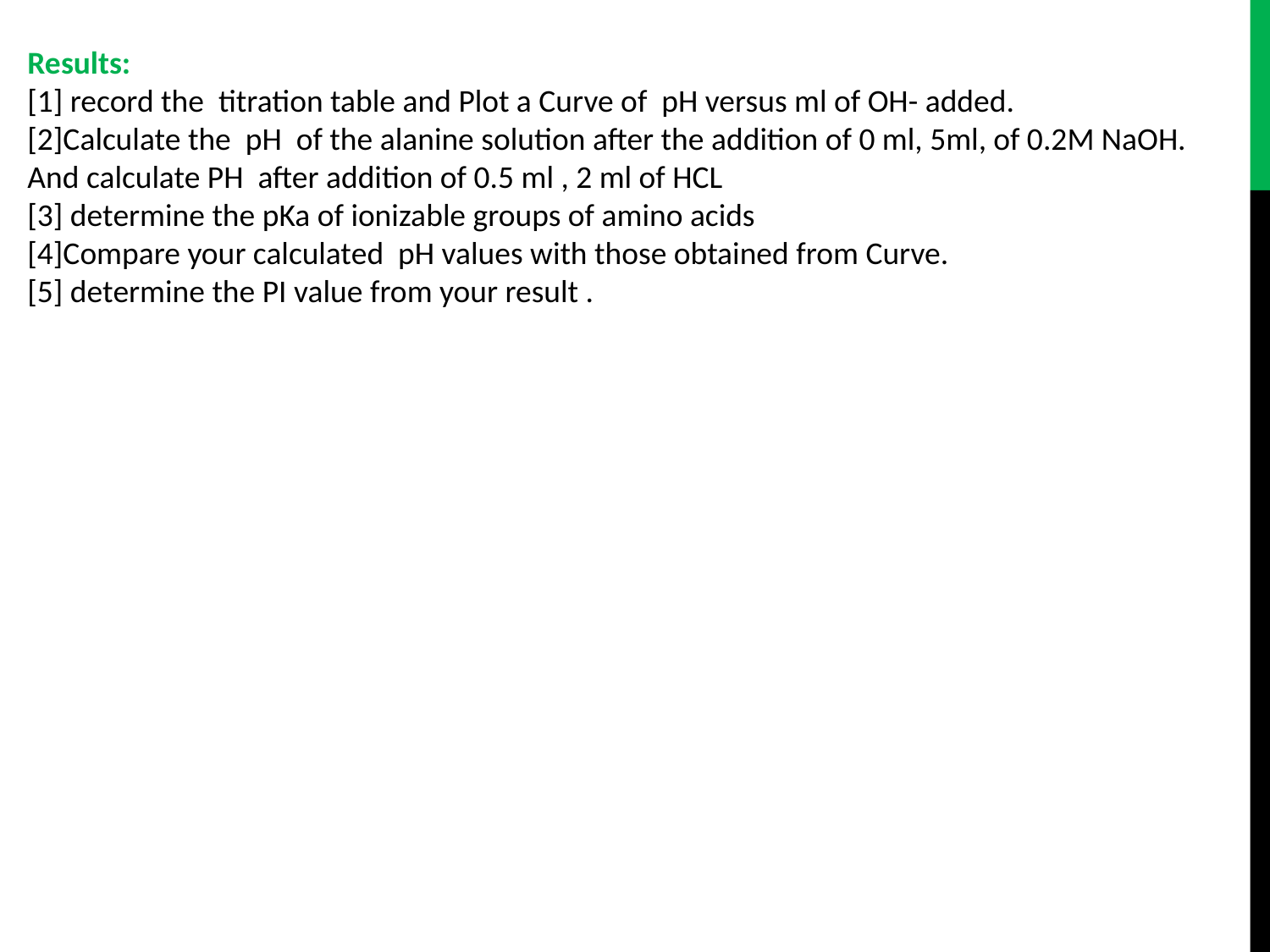

Results:
[1] record the  titration table and Plot a Curve of  pH versus ml of OH- added.
[2]Calculate the  pH  of the alanine solution after the addition of 0 ml, 5ml, of 0.2M NaOH. And calculate PH  after addition of 0.5 ml , 2 ml of HCL
[3] determine the pKa of ionizable groups of amino acids
[4]Compare your calculated  pH values with those obtained from Curve.
[5] determine the PI value from your result .